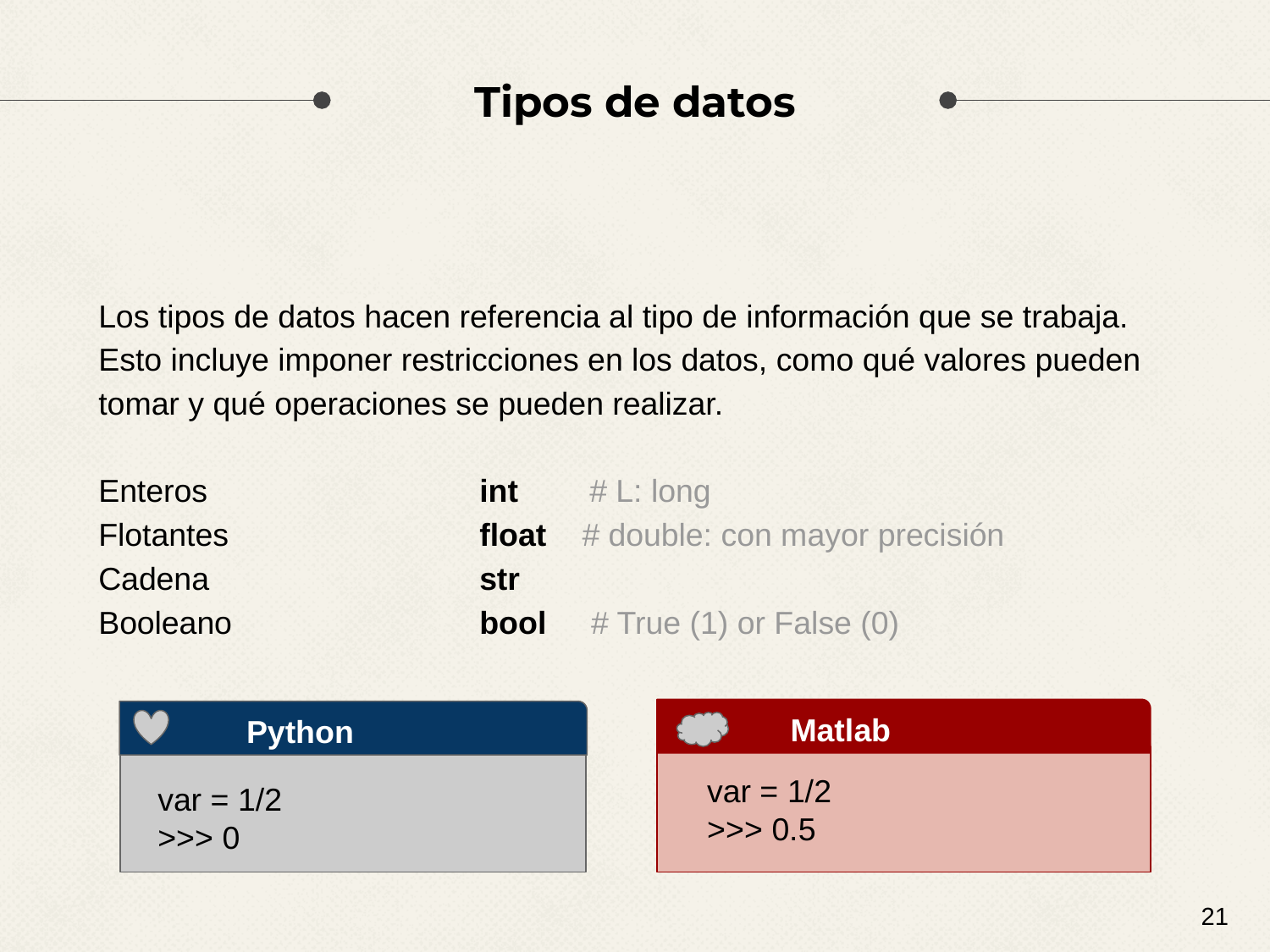

# Tipos de datos
Los tipos de datos hacen referencia al tipo de información que se trabaja. Esto incluye imponer restricciones en los datos, como qué valores pueden tomar y qué operaciones se pueden realizar.

Enteros			int        # L: long
Flotantes		float    # double: con mayor precisión
Cadena			str
Booleano		bool     # True (1) or False (0)
Matlab
Python

var = 1/2
>>> 0.5
var = 1/2
>>> 0
21